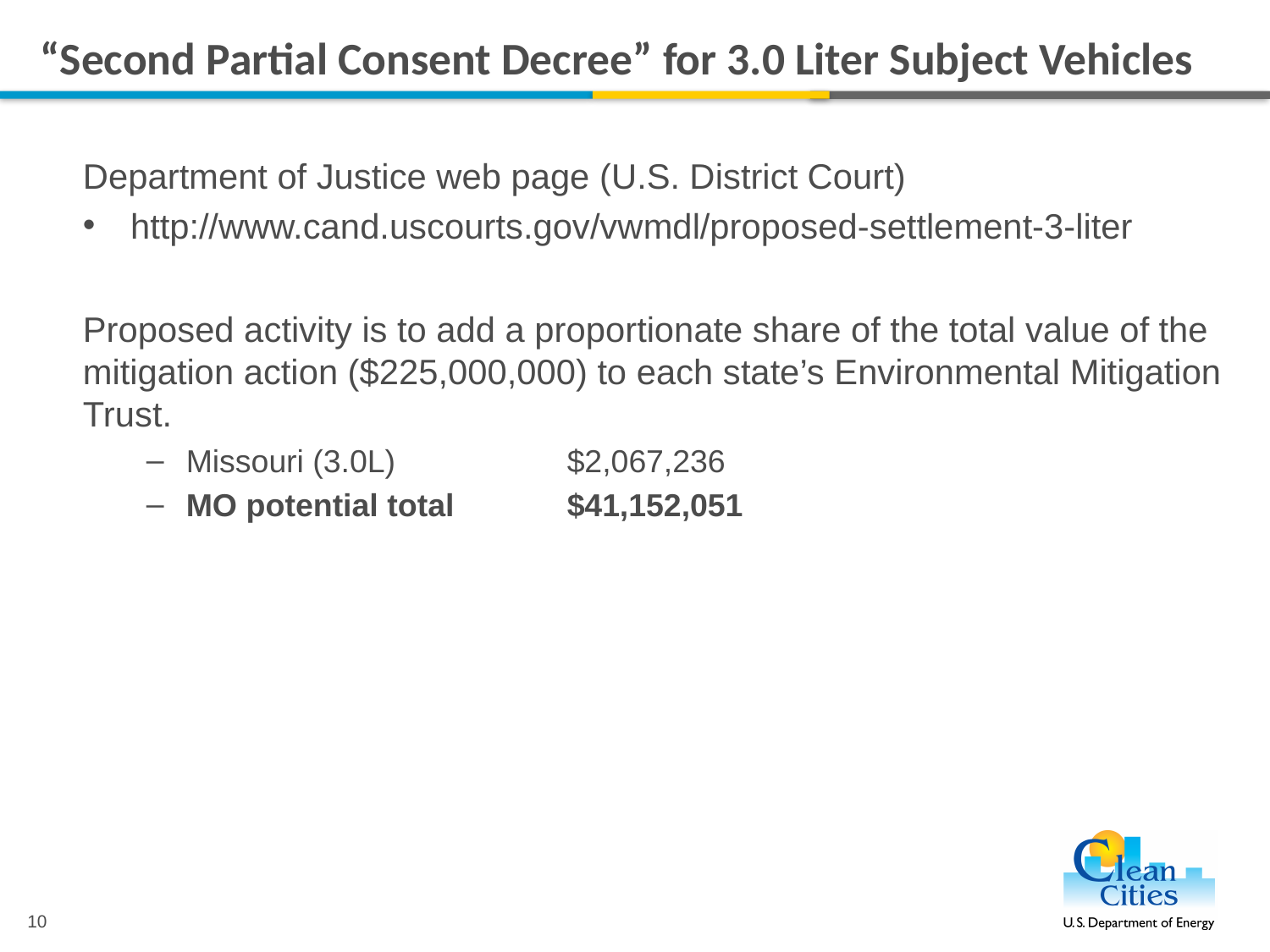

# “Second Partial Consent Decree” for 3.0 Liter Subject Vehicles
Department of Justice web page (U.S. District Court)
http://www.cand.uscourts.gov/vwmdl/proposed-settlement-3-liter

Proposed activity is to add a proportionate share of the total value of the mitigation action ($225,000,000) to each state’s Environmental Mitigation Trust.
Missouri (3.0L)		$2,067,236
MO potential total 	$41,152,051